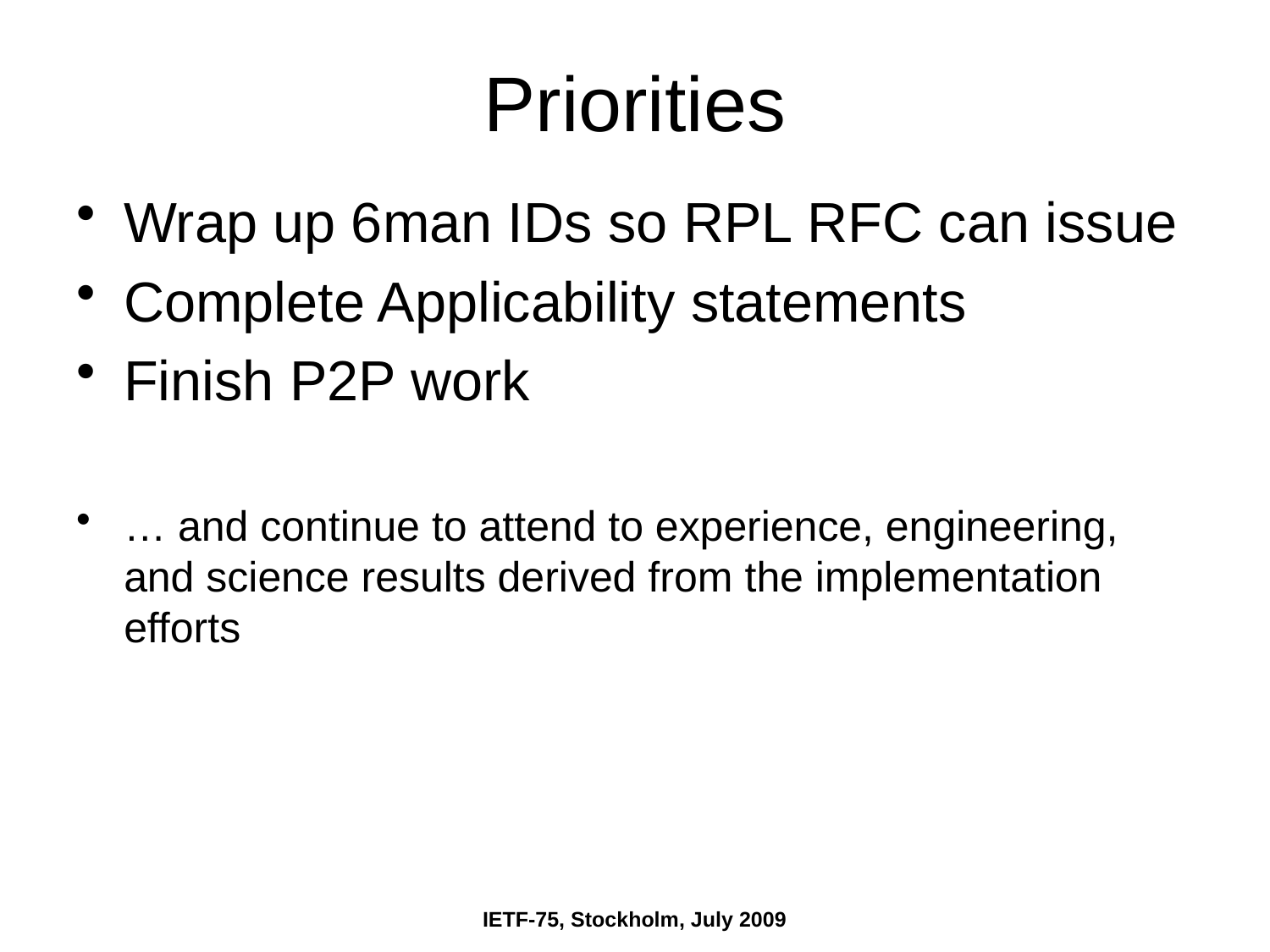

# Priorities
Wrap up 6man IDs so RPL RFC can issue
Complete Applicability statements
Finish P2P work

… and continue to attend to experience, engineering, and science results derived from the implementation efforts

IETF-75, Stockholm, July 2009